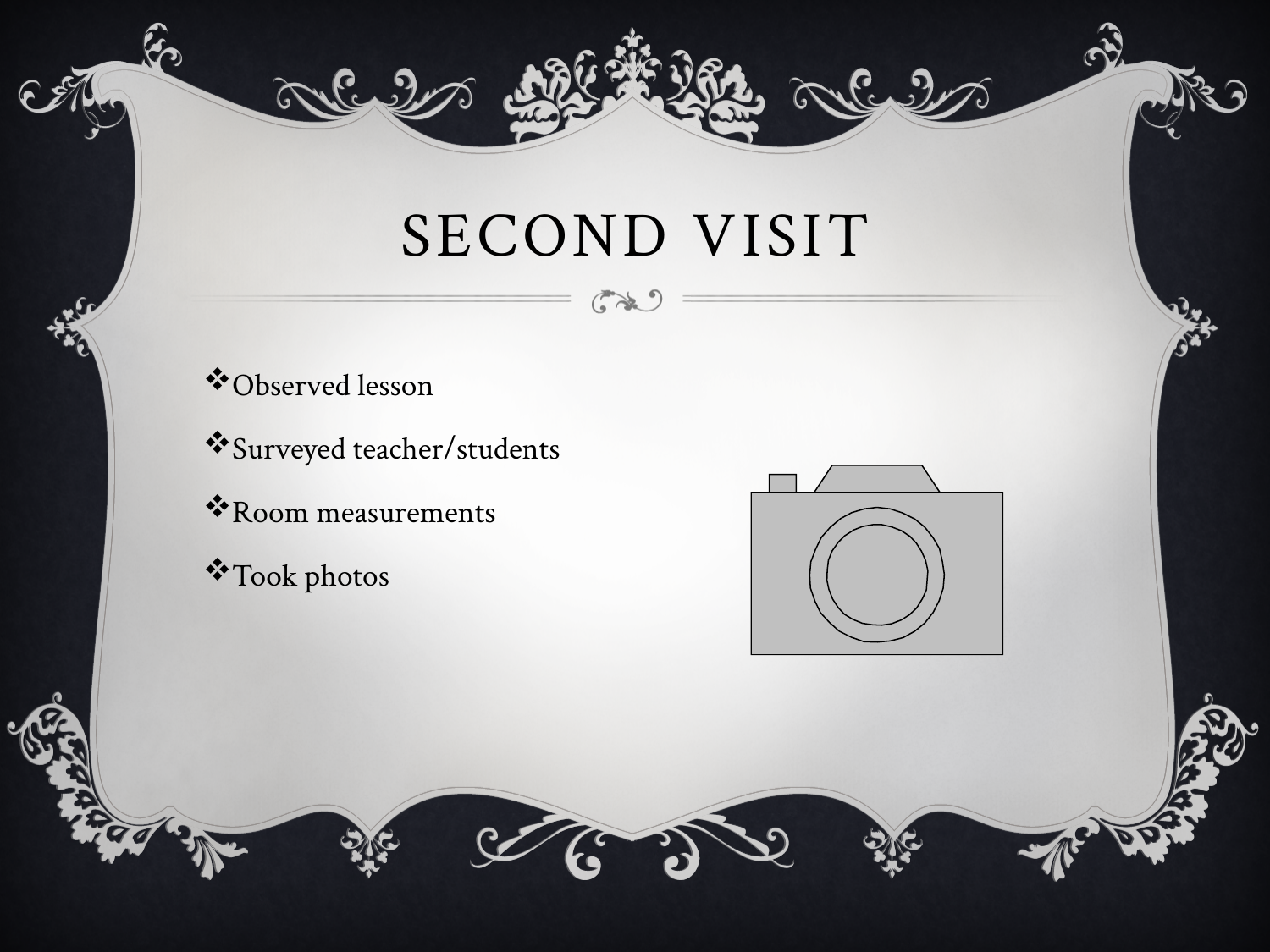

# Second visit
Observed lesson
Surveyed teacher/students
Room measurements
Took photos